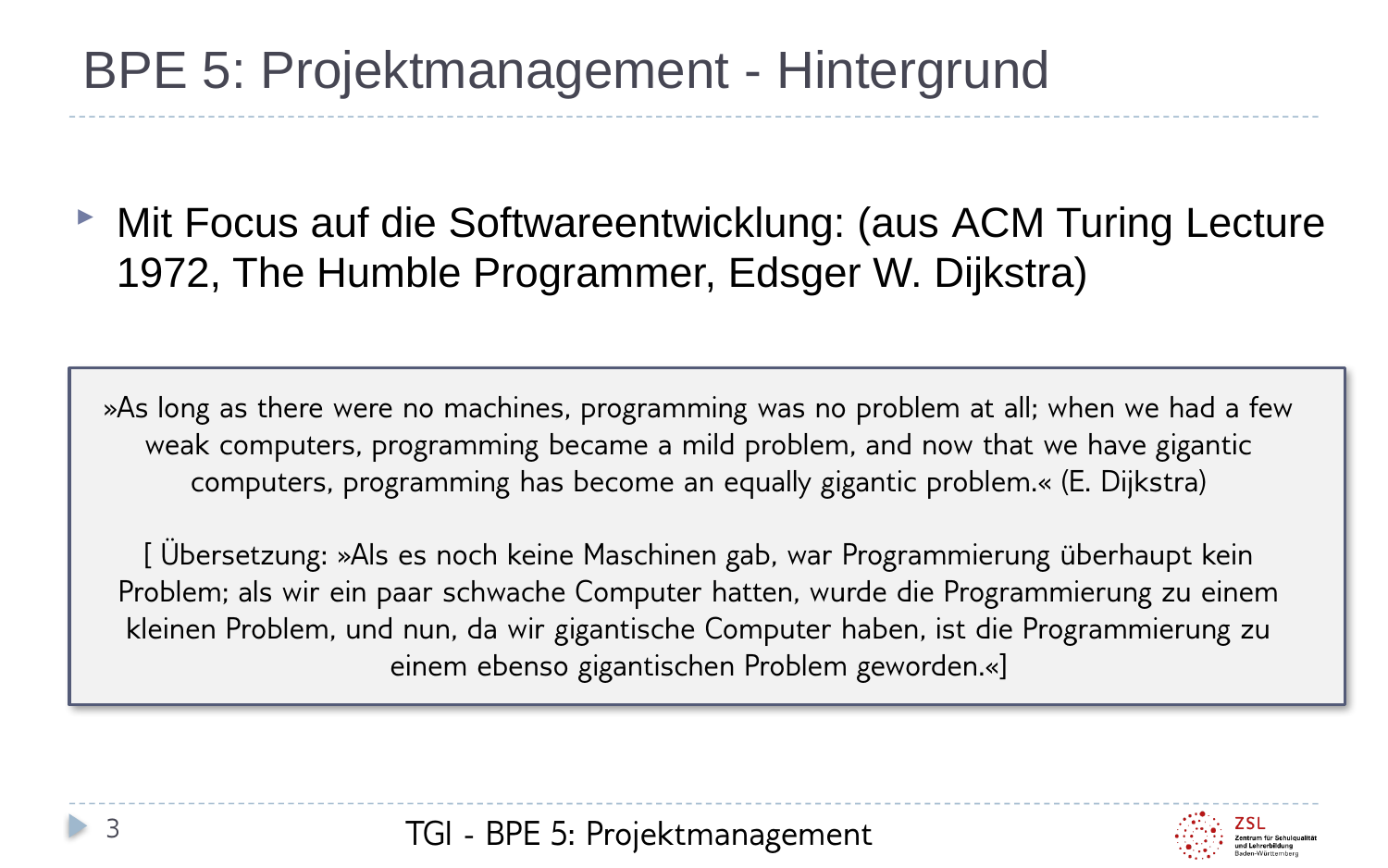

# BPE 5: Projektmanagement - Hintergrund
Mit Focus auf die Softwareentwicklung: (aus ACM Turing Lecture 1972, The Humble Programmer, Edsger W. Dijkstra)

»As long as there were no machines, programming was no problem at all; when we had a few weak computers, programming became a mild problem, and now that we have gigantic computers, programming has become an equally gigantic problem.« (E. Dijkstra)

[ Übersetzung: »Als es noch keine Maschinen gab, war Programmierung überhaupt kein Problem; als wir ein paar schwache Computer hatten, wurde die Programmierung zu einem kleinen Problem, und nun, da wir gigantische Computer haben, ist die Programmierung zu einem ebenso gigantischen Problem geworden.«]
TGI - BPE 5: Projektmanagement
3